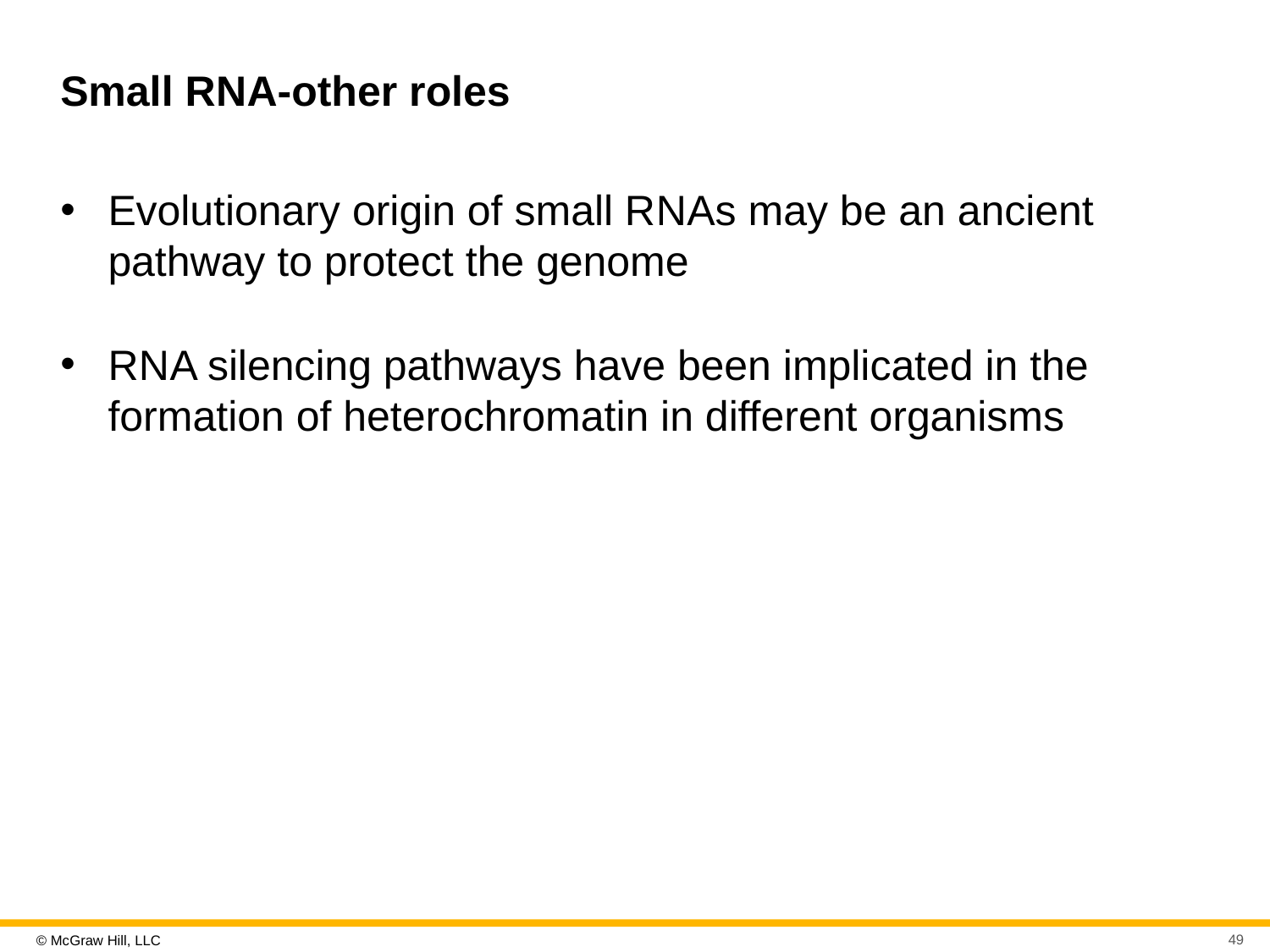

# Small R N A-other roles
Evolutionary origin of small R N As may be an ancient pathway to protect the genome
R N A silencing pathways have been implicated in the formation of heterochromatin in different organisms
49